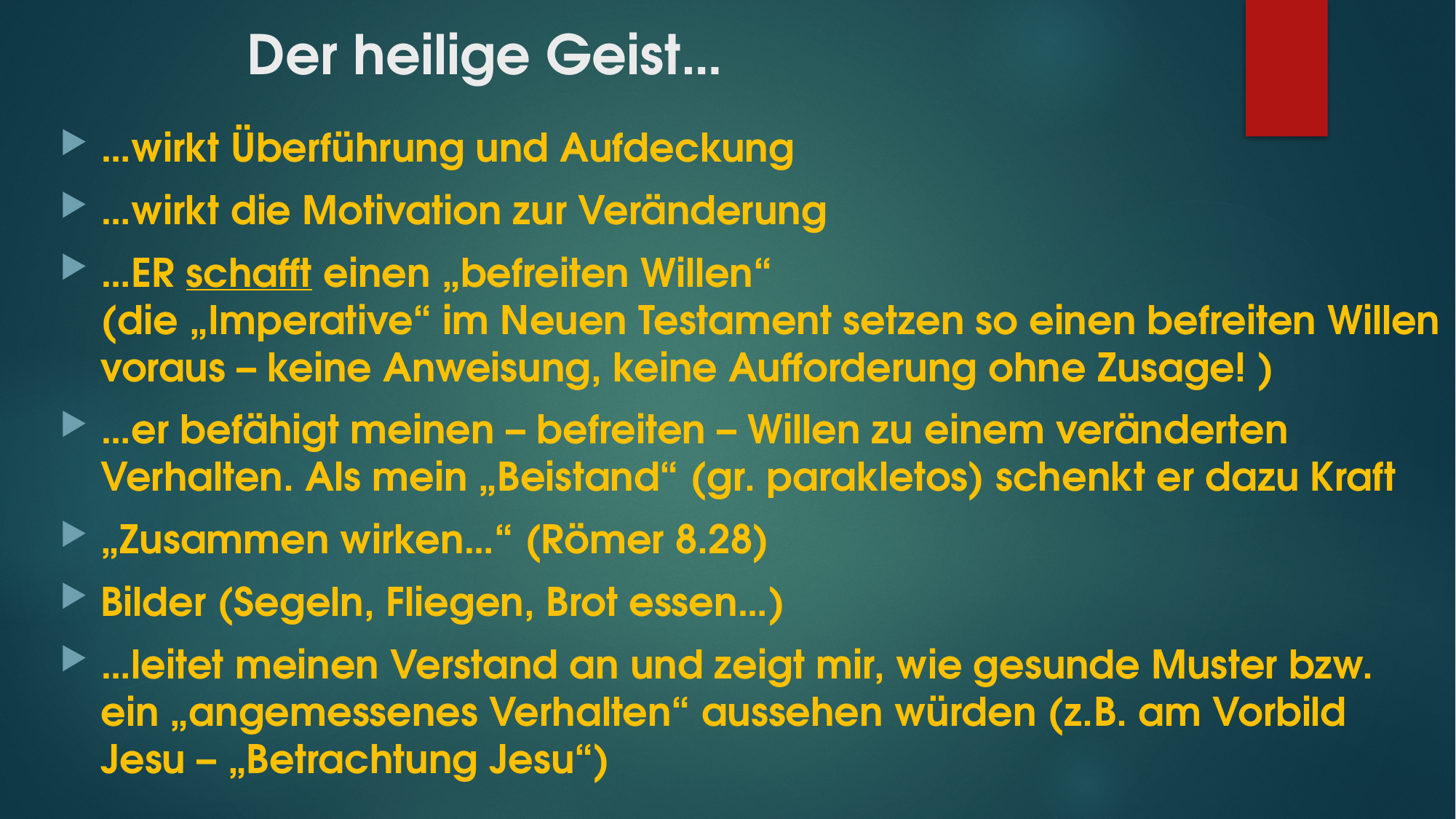

# Der heilige Geist…
…wirkt Überführung und Aufdeckung
…wirkt die Motivation zur Veränderung
…ER schafft einen „befreiten Willen“
(die „Imperative“ im Neuen Testament setzen so einen befreiten Willen voraus – keine Anweisung, keine Aufforderung ohne Zusage! )
…er befähigt meinen – befreiten – Willen zu einem veränderten Verhalten. Als mein „Beistand“ (gr. parakletos) schenkt er dazu Kraft
„Zusammen wirken…“ (Römer 8.28)
Bilder (Segeln, Fliegen, Brot essen…)
…leitet meinen Verstand an und zeigt mir, wie gesunde Muster bzw. ein „angemessenes Verhalten“ aussehen würden (z.B. am Vorbild Jesu – „Betrachtung Jesu“)